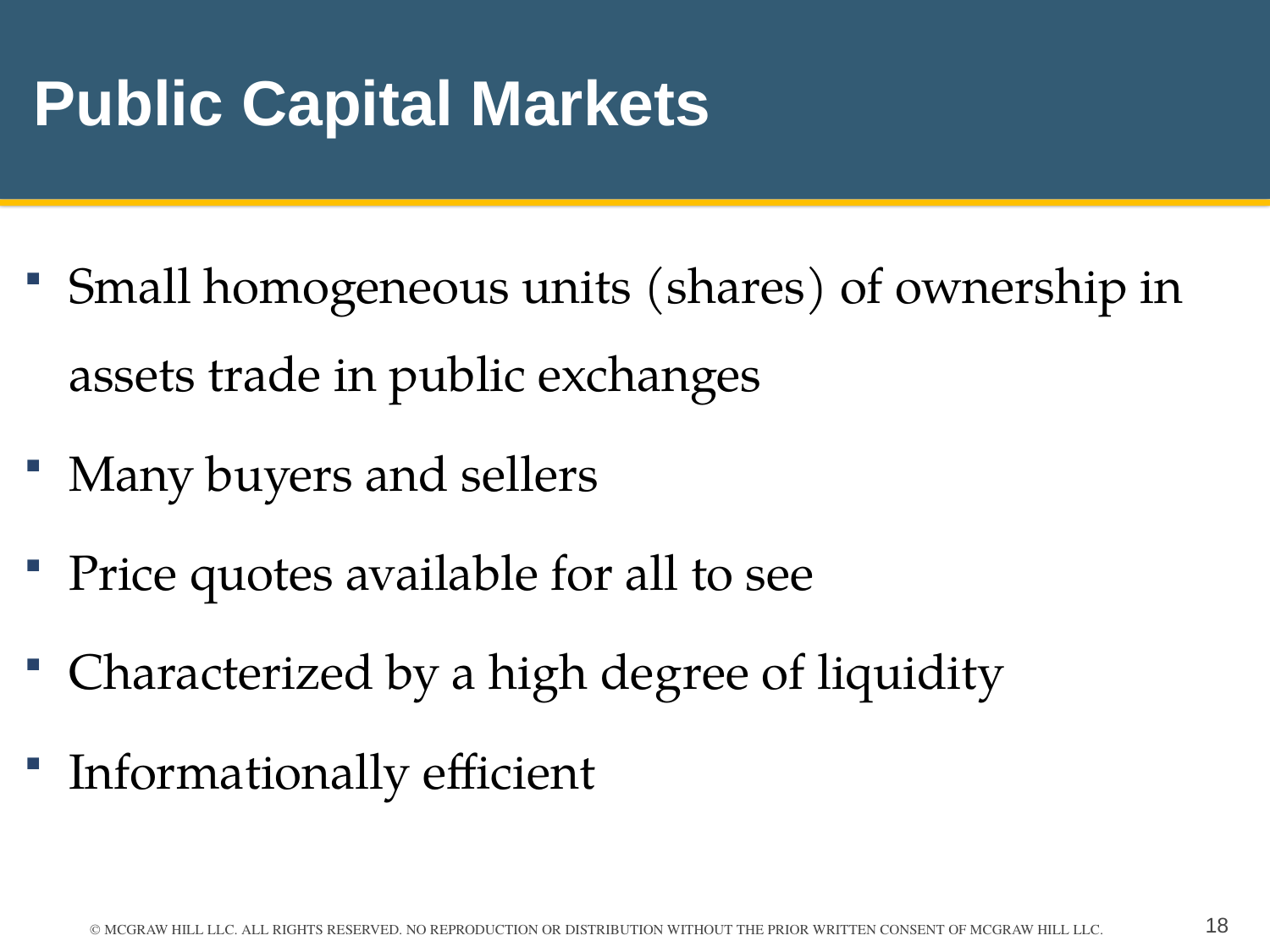

# Public Capital Markets
Small homogeneous units (shares) of ownership in assets trade in public exchanges
Many buyers and sellers
Price quotes available for all to see
Characterized by a high degree of liquidity
Informationally efficient

© MCGRAW HILL LLC. ALL RIGHTS RESERVED. NO REPRODUCTION OR DISTRIBUTION WITHOUT THE PRIOR WRITTEN CONSENT OF MCGRAW HILL LLC.
18